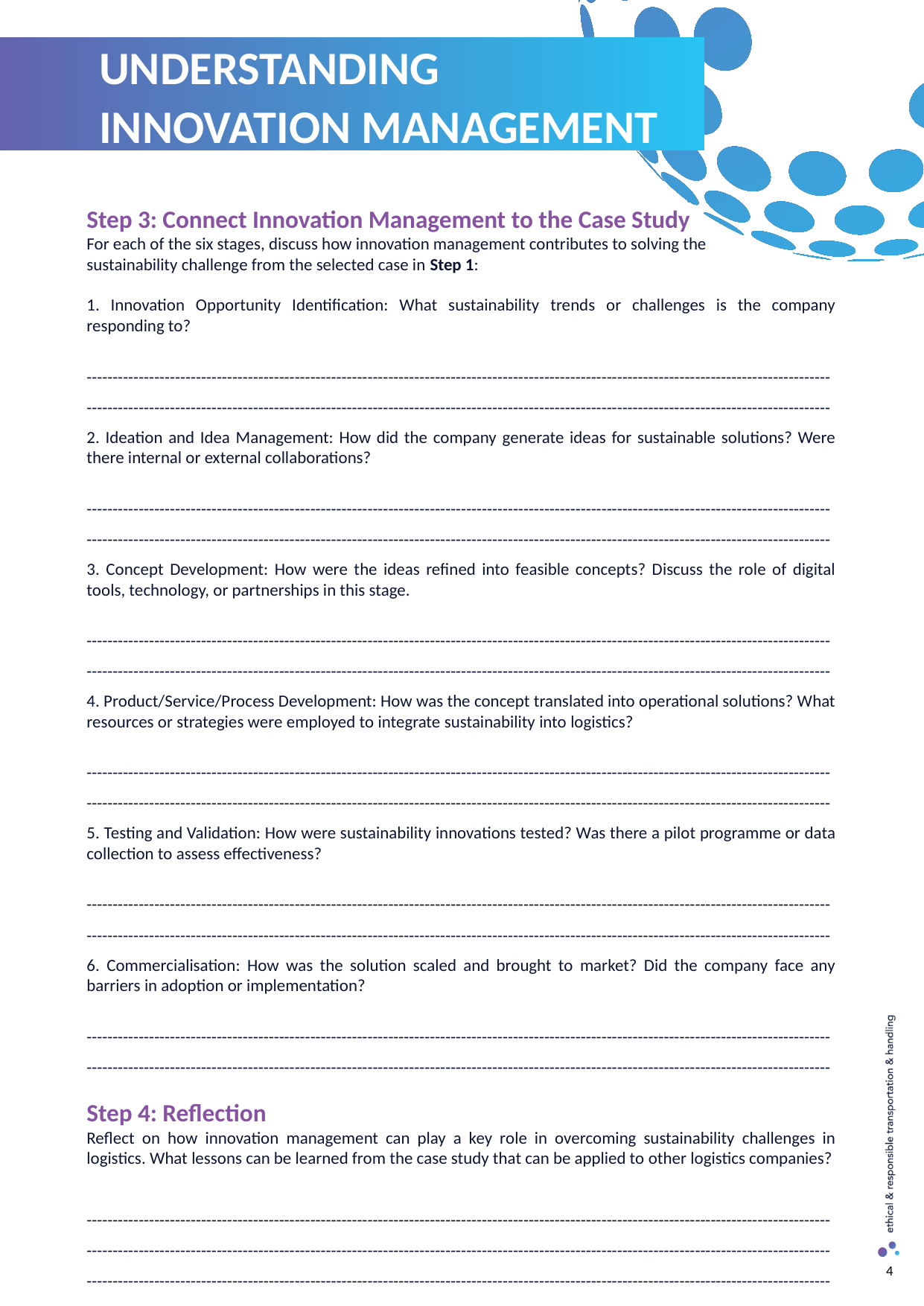

UNDERSTANDING INNOVATION MANAGEMENT
Step 3: Connect Innovation Management to the Case Study
For each of the six stages, discuss how innovation management contributes to solving the
sustainability challenge from the selected case in Step 1:

1. Innovation Opportunity Identification: What sustainability trends or challenges is the company responding to?

----------------------------------------------------------------------------------------------------------------------------------------------------------------------------------------------------------------------------------------------------------------------------------------------
2. Ideation and Idea Management: How did the company generate ideas for sustainable solutions? Were there internal or external collaborations?

----------------------------------------------------------------------------------------------------------------------------------------------------------------------------------------------------------------------------------------------------------------------------------------------
3. Concept Development: How were the ideas refined into feasible concepts? Discuss the role of digital tools, technology, or partnerships in this stage.

----------------------------------------------------------------------------------------------------------------------------------------------------------------------------------------------------------------------------------------------------------------------------------------------
4. Product/Service/Process Development: How was the concept translated into operational solutions? What resources or strategies were employed to integrate sustainability into logistics?

----------------------------------------------------------------------------------------------------------------------------------------------------------------------------------------------------------------------------------------------------------------------------------------------
5. Testing and Validation: How were sustainability innovations tested? Was there a pilot programme or data collection to assess effectiveness?

----------------------------------------------------------------------------------------------------------------------------------------------------------------------------------------------------------------------------------------------------------------------------------------------
6. Commercialisation: How was the solution scaled and brought to market? Did the company face any barriers in adoption or implementation?

----------------------------------------------------------------------------------------------------------------------------------------------------------------------------------------------------------------------------------------------------------------------------------------------

Step 4: Reflection
Reflect on how innovation management can play a key role in overcoming sustainability challenges in logistics. What lessons can be learned from the case study that can be applied to other logistics companies?

---------------------------------------------------------------------------------------------------------------------------------------------------------------------------------------------------------------------------------------------------------------------------------------------------------------------------------------------------------------------------------------------------------------------------------------------

4